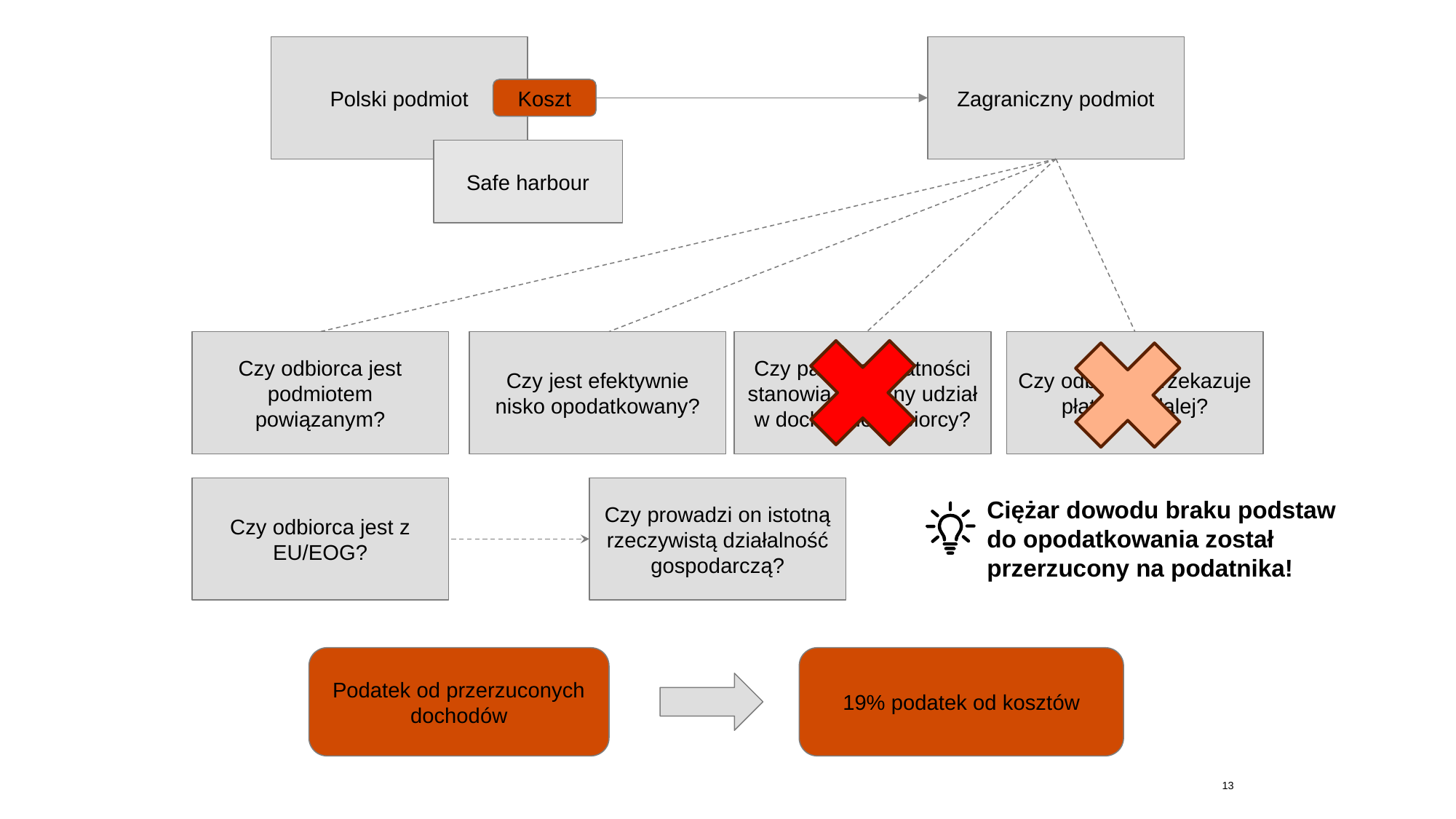

Polski podmiot
Zagraniczny podmiot
Koszt
Safe harbour

Czy odbiorca jest podmiotem powiązanym?
Czy jest efektywnie nisko opodatkowany?
Czy pasywne płatności stanowią znaczny udział w dochodzie odbiorcy?
Czy odbiorca przekazuje płatności dalej?
Czy odbiorca jest z EU/EOG?
Czy prowadzi on istotną rzeczywistą działalność gospodarczą?
Ciężar dowodu braku podstaw do opodatkowania został przerzucony na podatnika!

Podatek od przerzuconych dochodów
19% podatek od kosztów

13